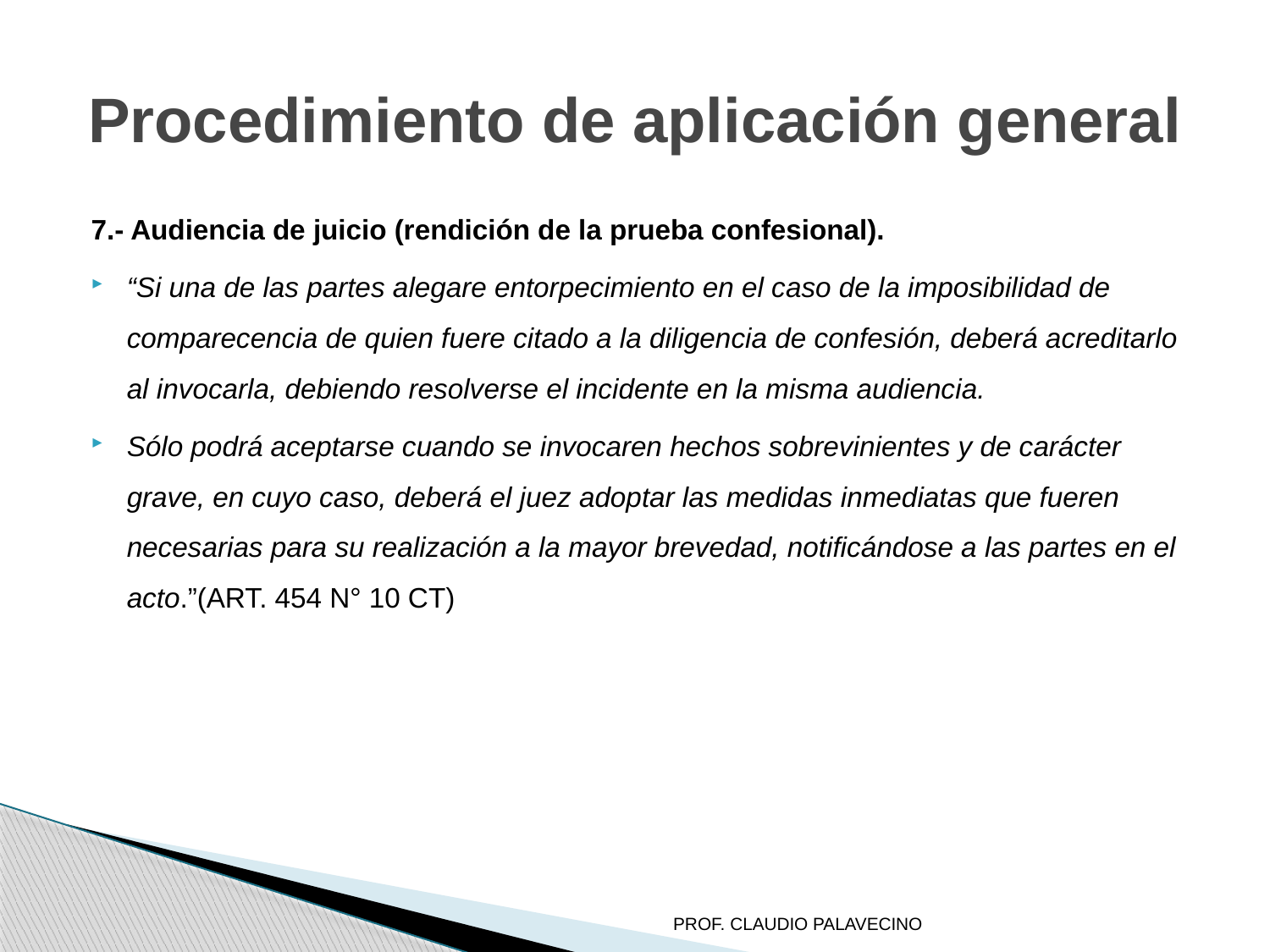

# Procedimiento de aplicación general
7.- Audiencia de juicio (rendición de la prueba confesional).
“Si una de las partes alegare entorpecimiento en el caso de la imposibilidad de comparecencia de quien fuere citado a la diligencia de confesión, deberá acreditarlo al invocarla, debiendo resolverse el incidente en la misma audiencia.
Sólo podrá aceptarse cuando se invocaren hechos sobrevinientes y de carácter grave, en cuyo caso, deberá el juez adoptar las medidas inmediatas que fueren necesarias para su realización a la mayor brevedad, notificándose a las partes en el acto.”(ART. 454 N° 10 CT)

PROF. CLAUDIO PALAVECINO